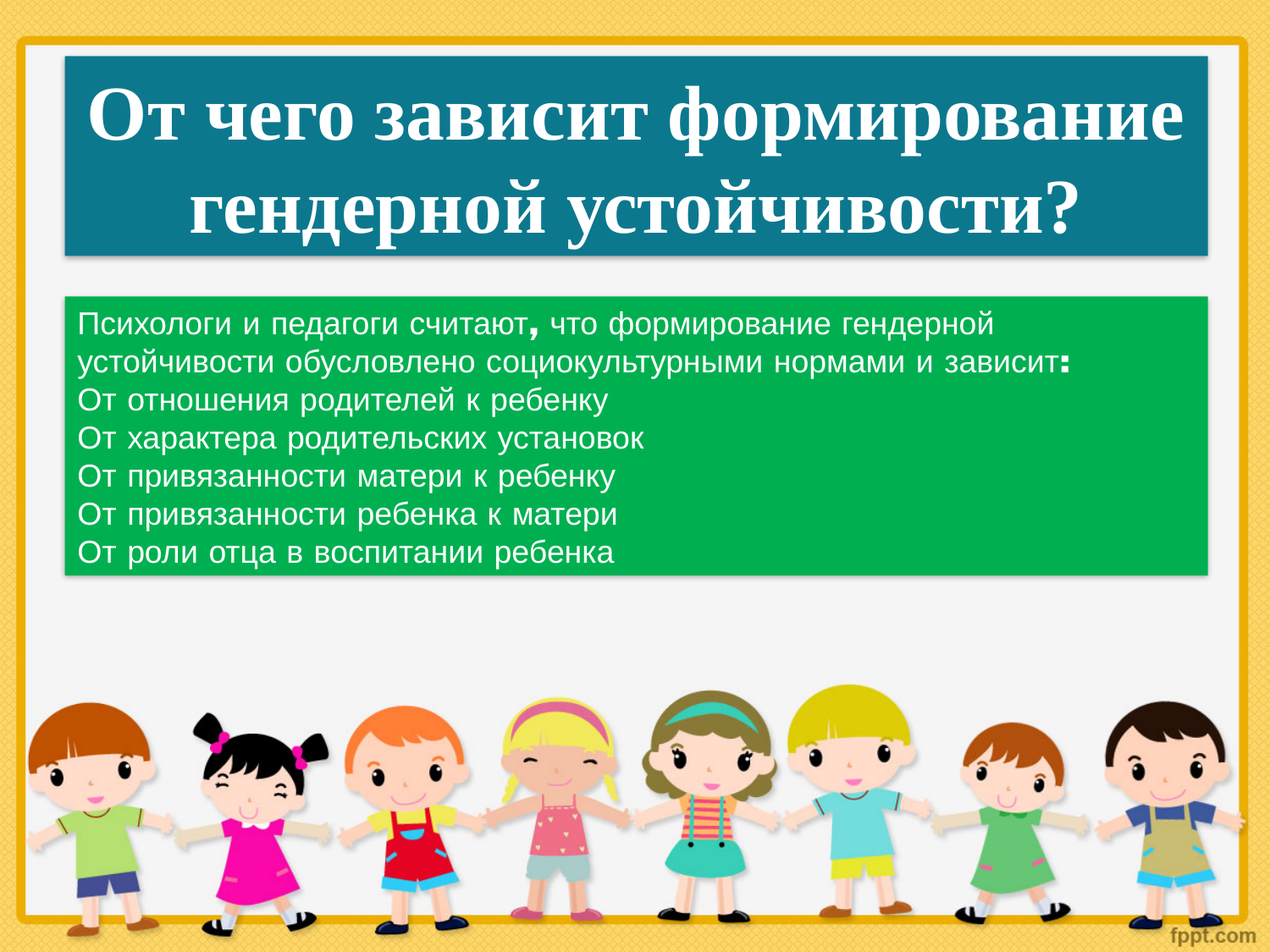

От чего зависит формирование гендерной устойчивости?
Психологи и педагоги считают, что формирование гендерной устойчивости обусловлено социокультурными нормами и зависит:
От отношения родителей к ребенку
От характера родительских установок
От привязанности матери к ребенку
От привязанности ребенка к матери
От роли отца в воспитании ребенка